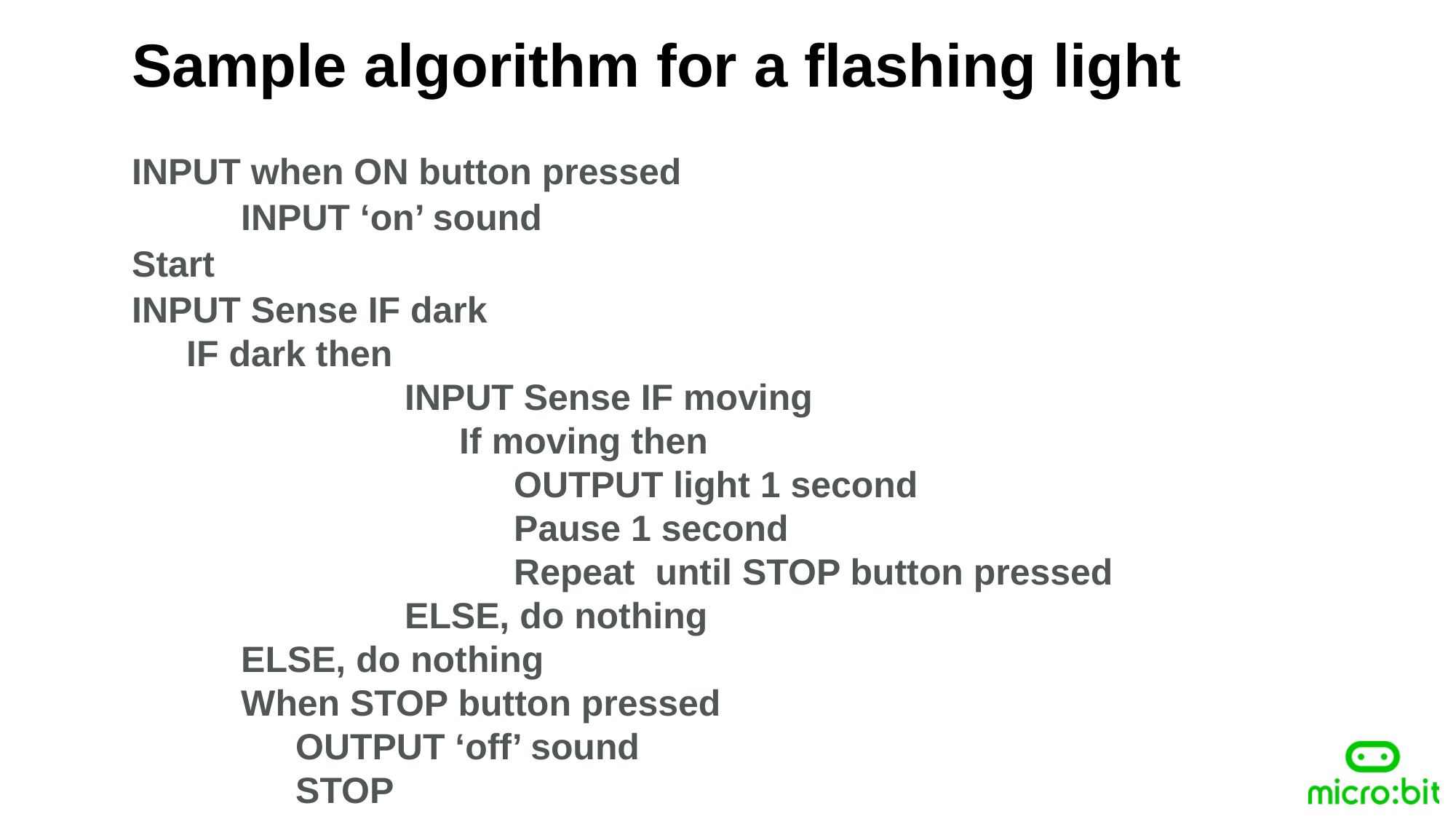

Sample algorithm for a flashing light
INPUT when ON button pressed
	INPUT ‘on’ sound
Start
INPUT Sense IF dark
IF dark then
INPUT Sense IF moving
If moving then
OUTPUT light 1 second
Pause 1 second
Repeat  until STOP button pressed
ELSE, do nothing
ELSE, do nothing
When STOP button pressed
OUTPUT ‘off’ sound
STOP